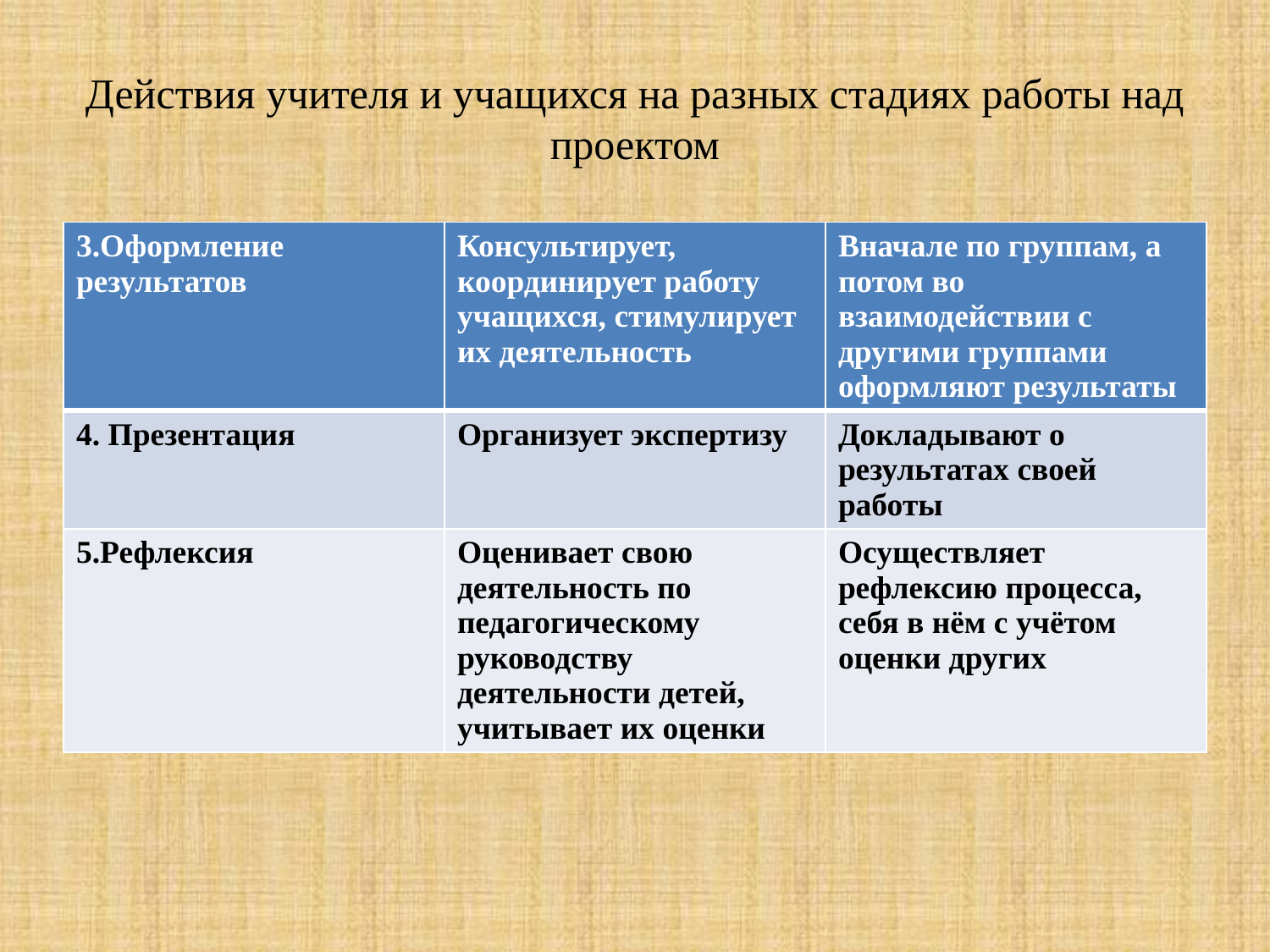

# Действия учителя и учащихся на разных стадиях работы над проектом
| 3.Оформление результатов | Консультирует, координирует работу учащихся, стимулирует их деятельность | Вначале по группам, а потом во взаимодействии с другими группами оформляют результаты |
| --- | --- | --- |
| 4. Презентация | Организует экспертизу | Докладывают о результатах своей работы |
| 5.Рефлексия | Оценивает свою деятельность по педагогическому руководству деятельности детей, учитывает их оценки | Осуществляет рефлексию процесса, себя в нём с учётом оценки других |